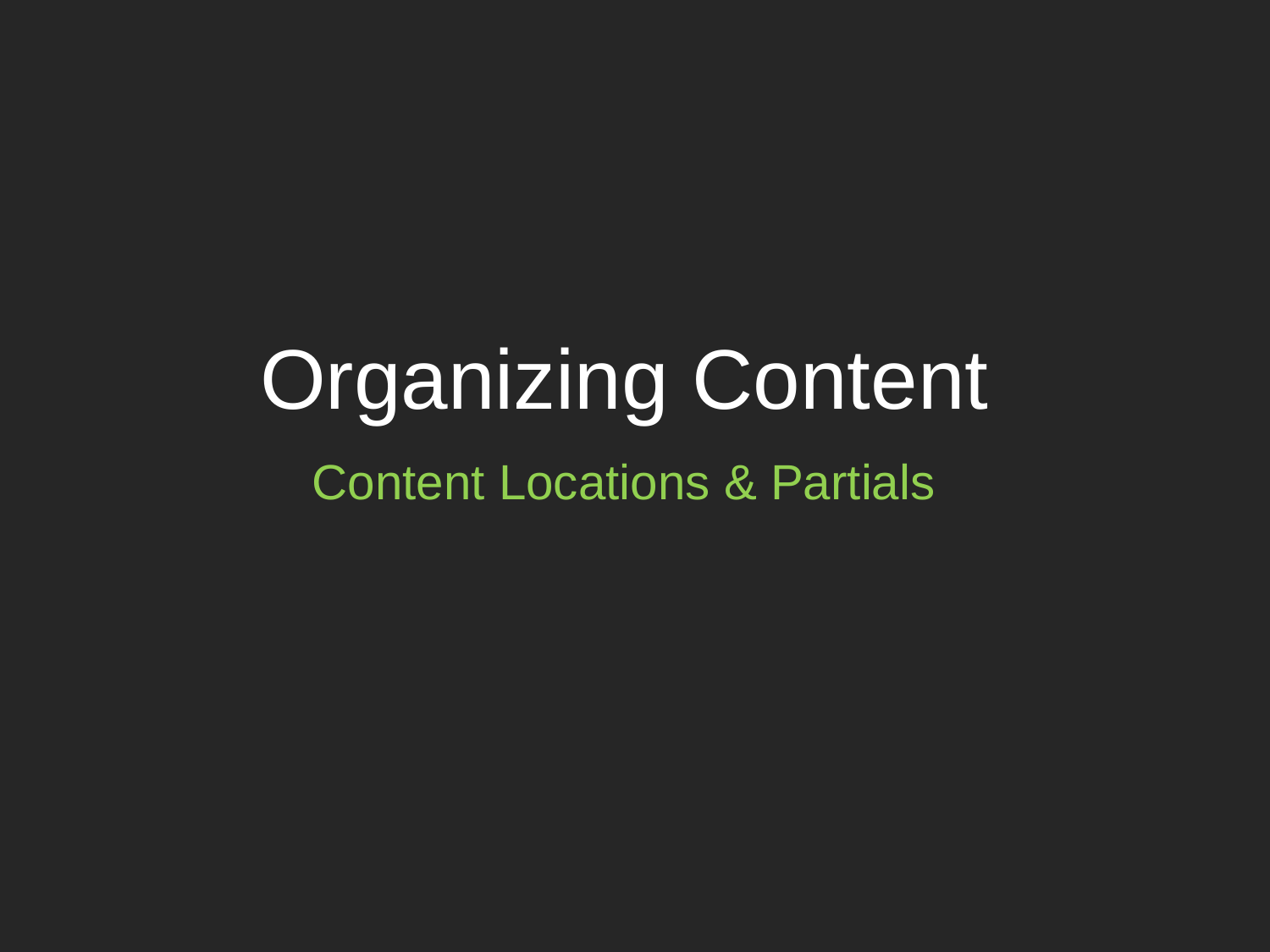

# Organizing Content
Content Locations & Partials